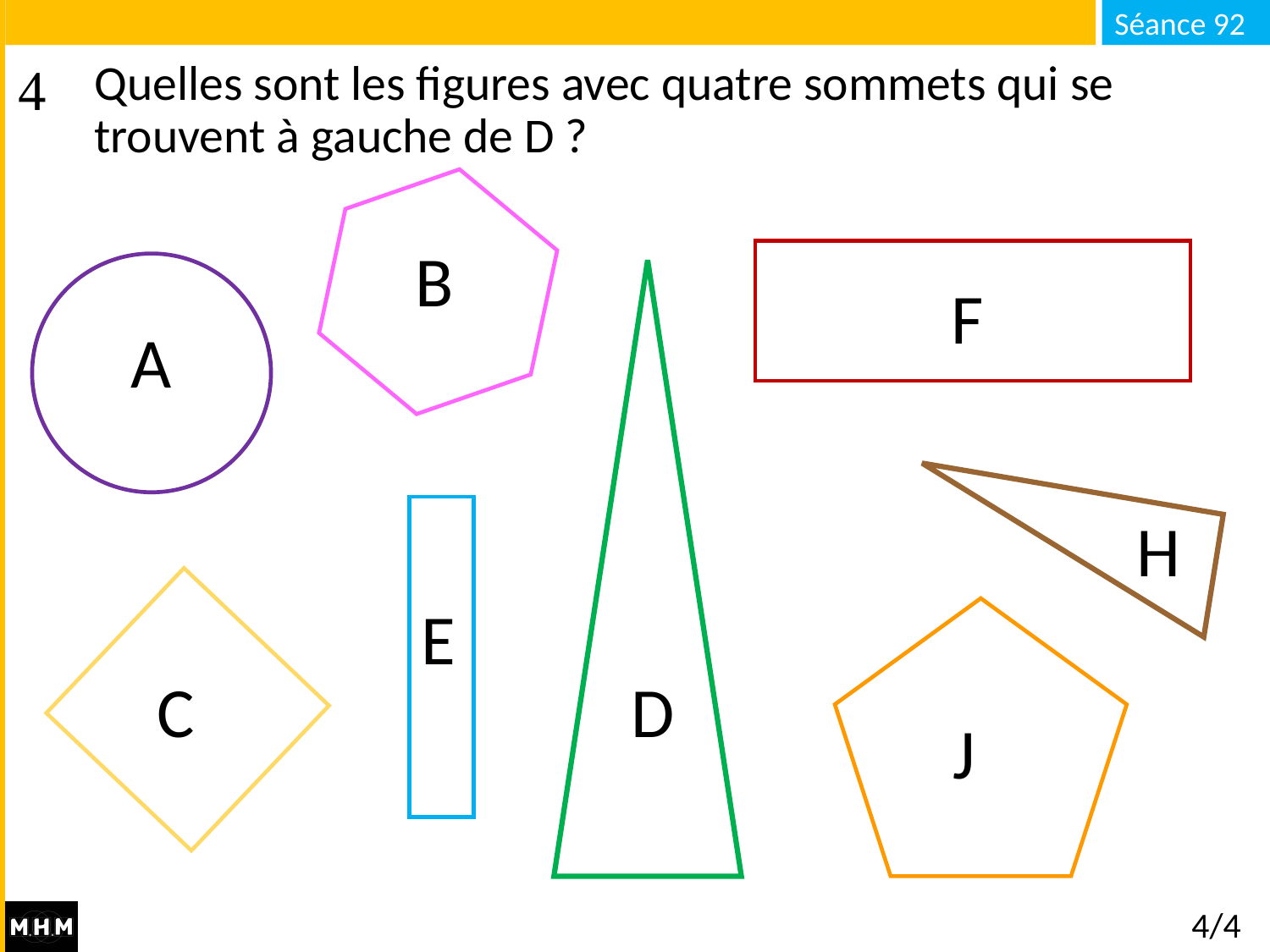

# Quelles sont les figures avec quatre sommets qui se trouvent à gauche de D ?

B

F
A

H
E

C
D
J
4/4